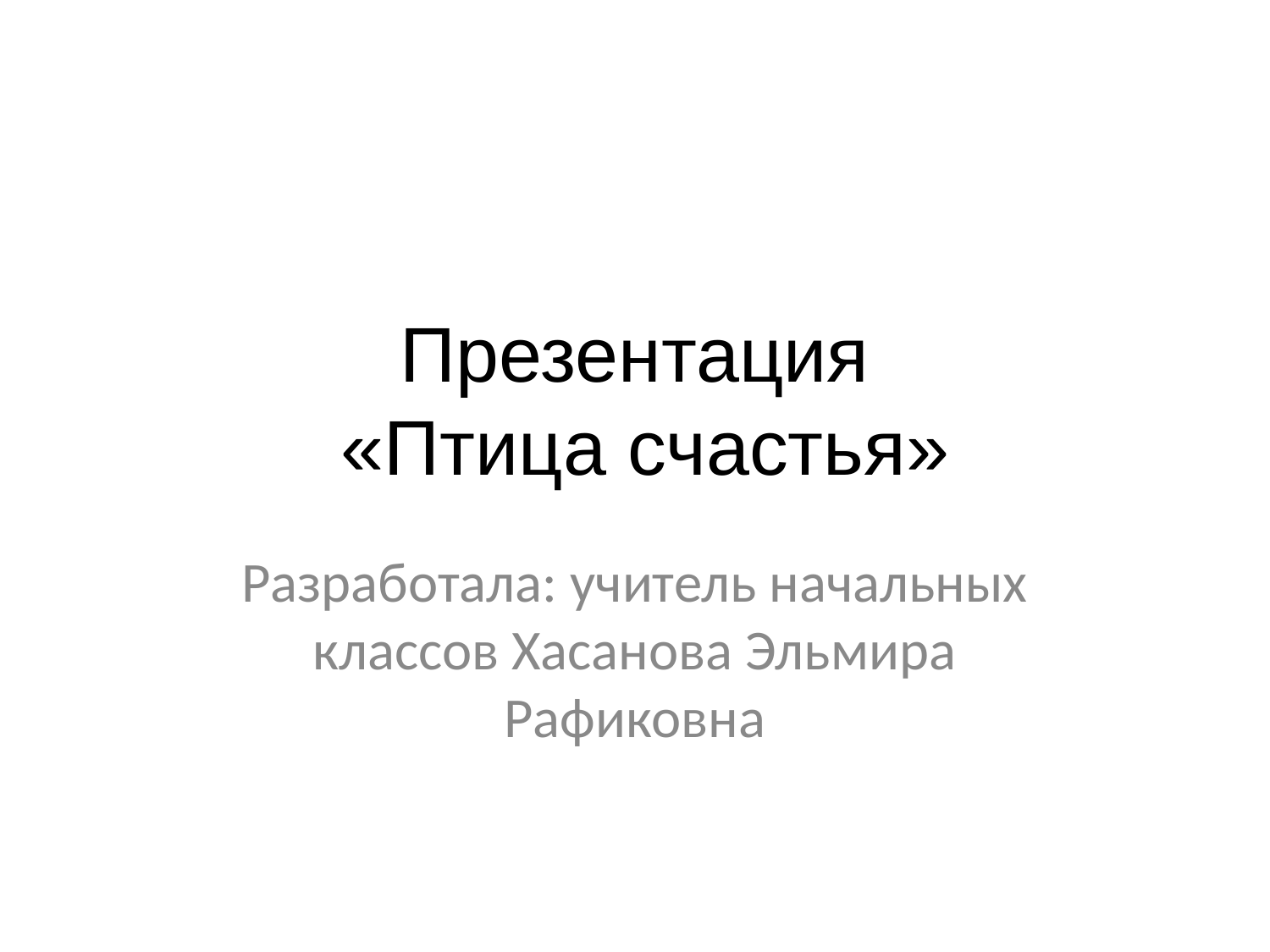

# Презентация «Птица счастья»
Разработала: учитель начальных классов Хасанова Эльмира Рафиковна